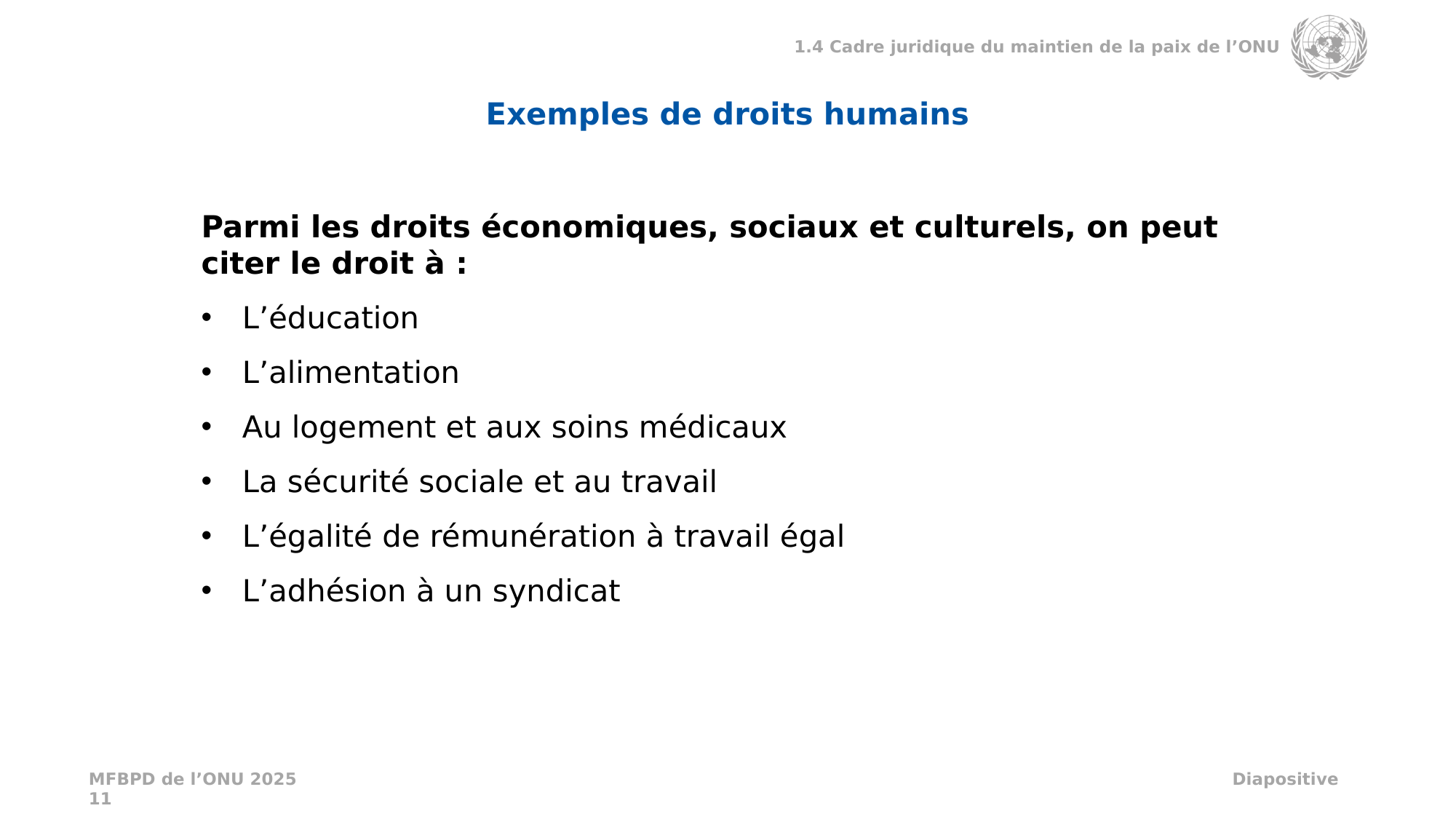

Exemples de droits humains
Parmi les droits économiques, sociaux et culturels, on peut citer le droit à :
L’éducation
L’alimentation
Au logement et aux soins médicaux
La sécurité sociale et au travail
L’égalité de rémunération à travail égal
L’adhésion à un syndicat